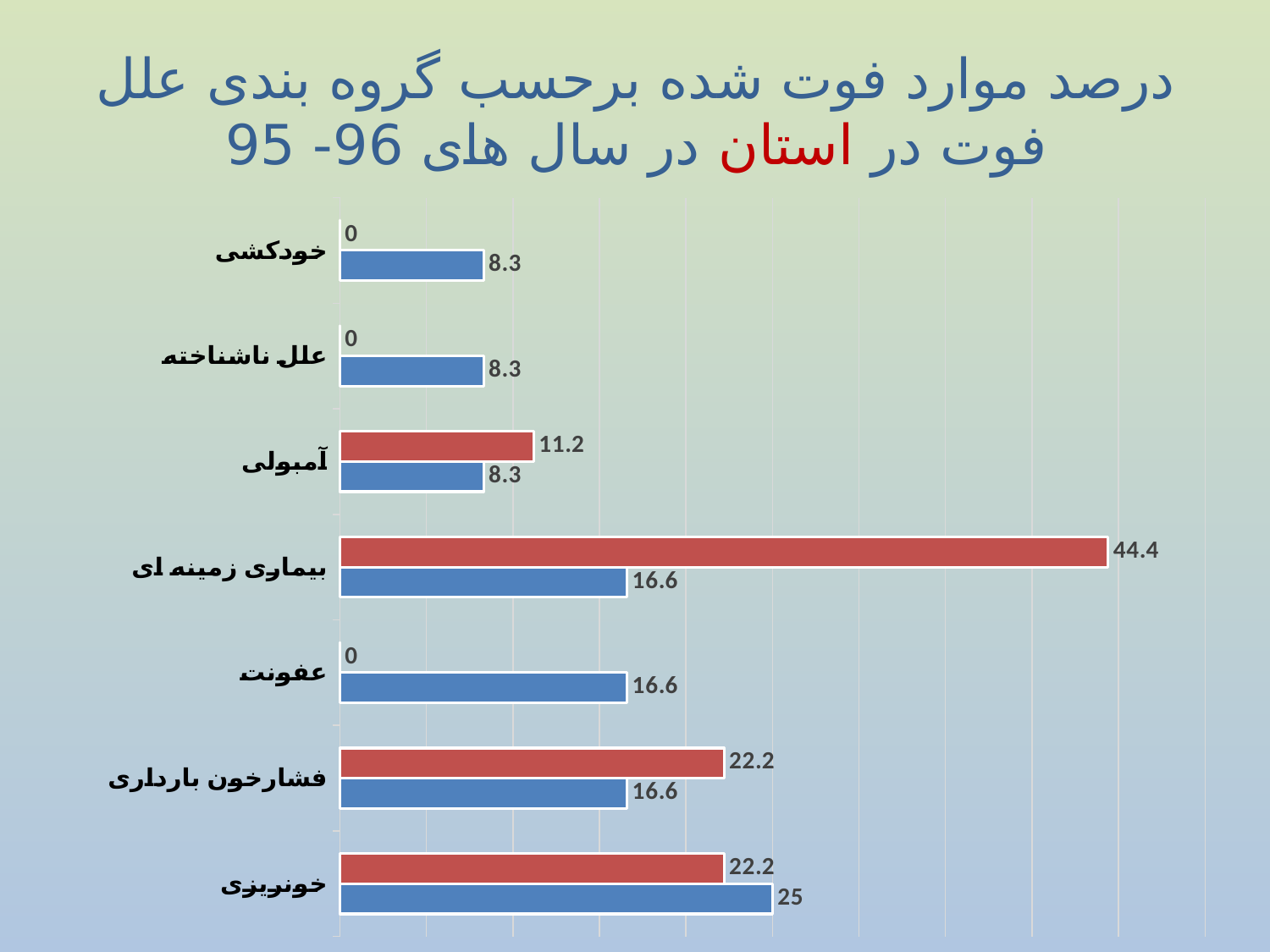

# درصد موارد فوت شده برحسب گروه بندی علل فوت در استان در سال های 96- 95

### Chart

| Category | 95 | 96 |
|---|---|---|
| خونریزی | 25.0 | 22.2 |
| فشارخون بارداری | 16.6 | 22.2 |
| عفونت | 16.6 | 0.0 |
| بیماری زمینه ای | 16.6 | 44.4 |
| آمبولی | 8.3 | 11.2 |
| علل ناشناخته | 8.3 | 0.0 |
| خودکشی | 8.3 | 0.0 |